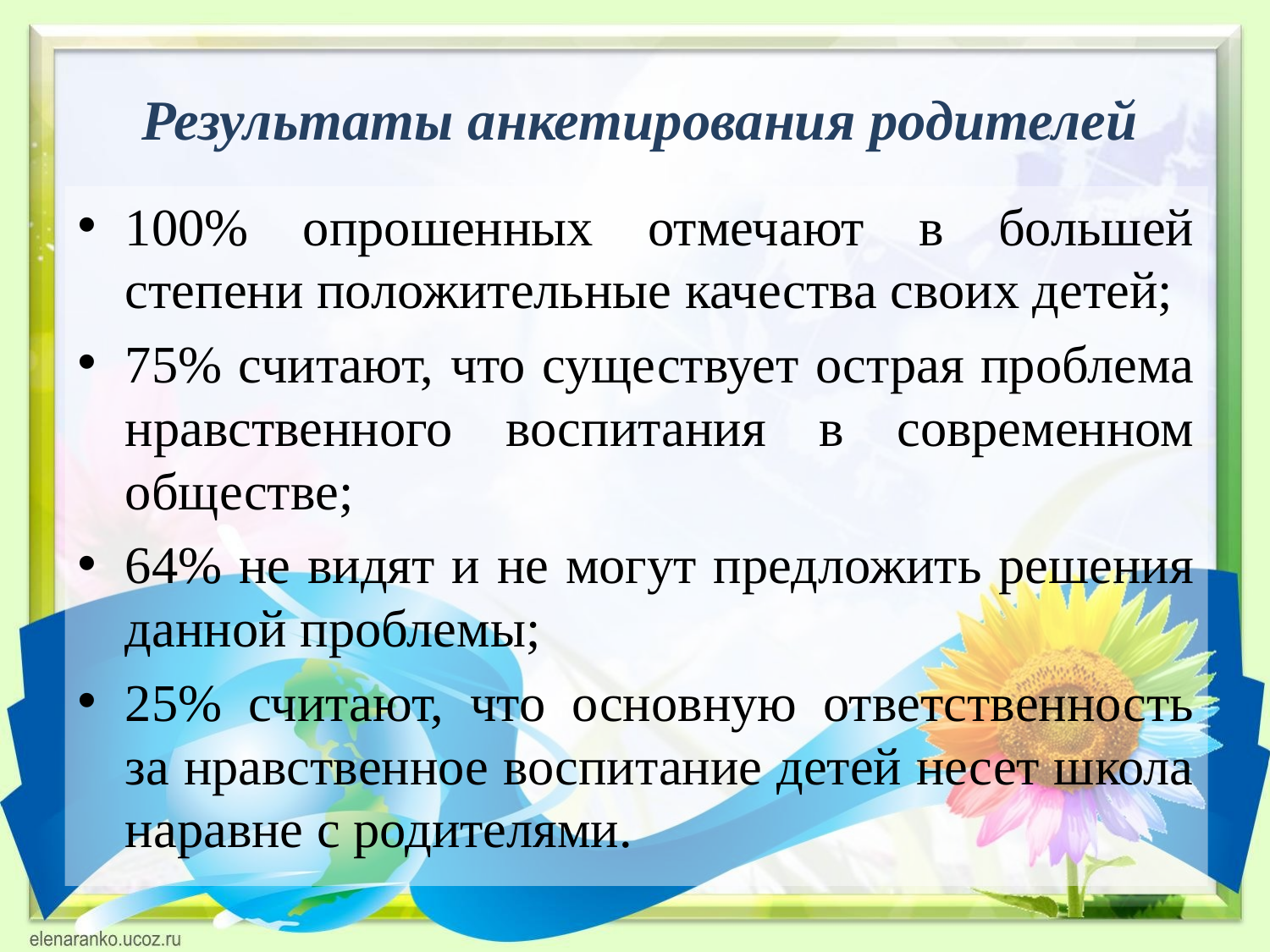

# Результаты анкетирования родителей
100% опрошенных отмечают в большей степени положительные качества своих детей;
75% считают, что существует острая проблема нравственного воспитания в современном обществе;
64% не видят и не могут предложить решения данной проблемы;
25% считают, что основную ответственность за нравственное воспитание детей несет школа наравне с родителями.